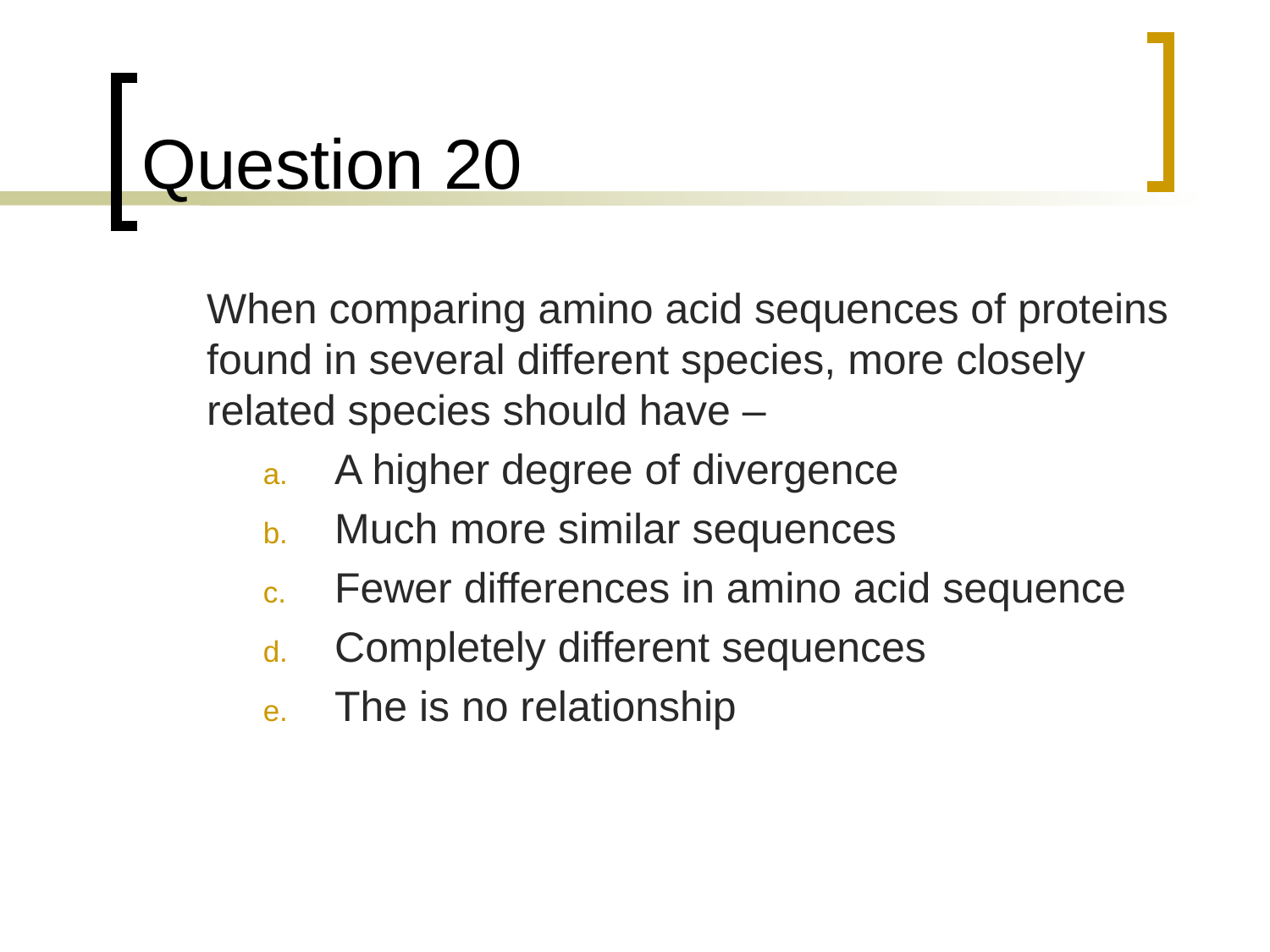

# Question 20
	When comparing amino acid sequences of proteins found in several different species, more closely related species should have –
A higher degree of divergence
Much more similar sequences
Fewer differences in amino acid sequence
Completely different sequences
The is no relationship